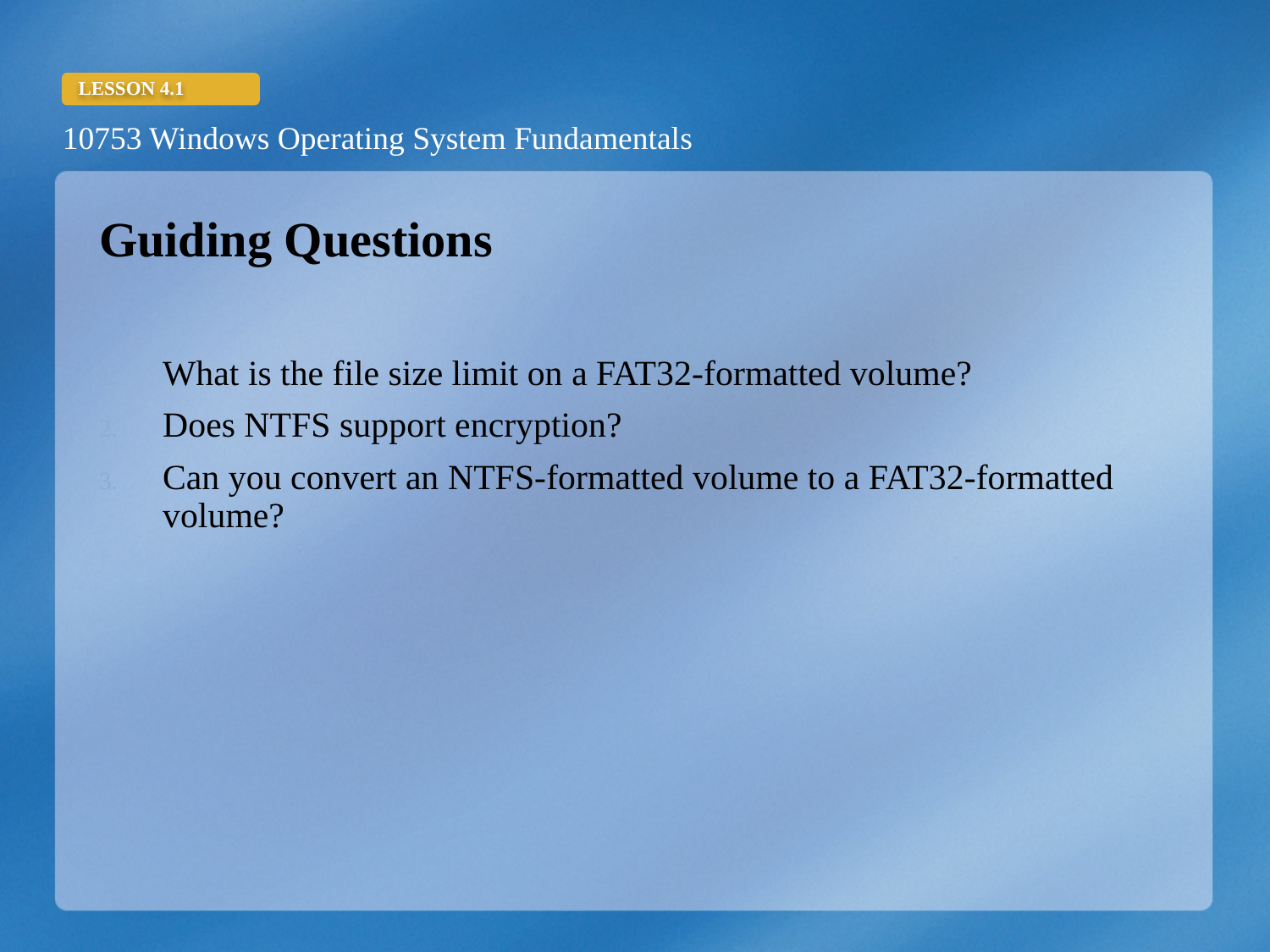

Guiding Questions

What is the file size limit on a FAT32-formatted volume?
Does NTFS support encryption?
Can you convert an NTFS-formatted volume to a FAT32-formatted volume?